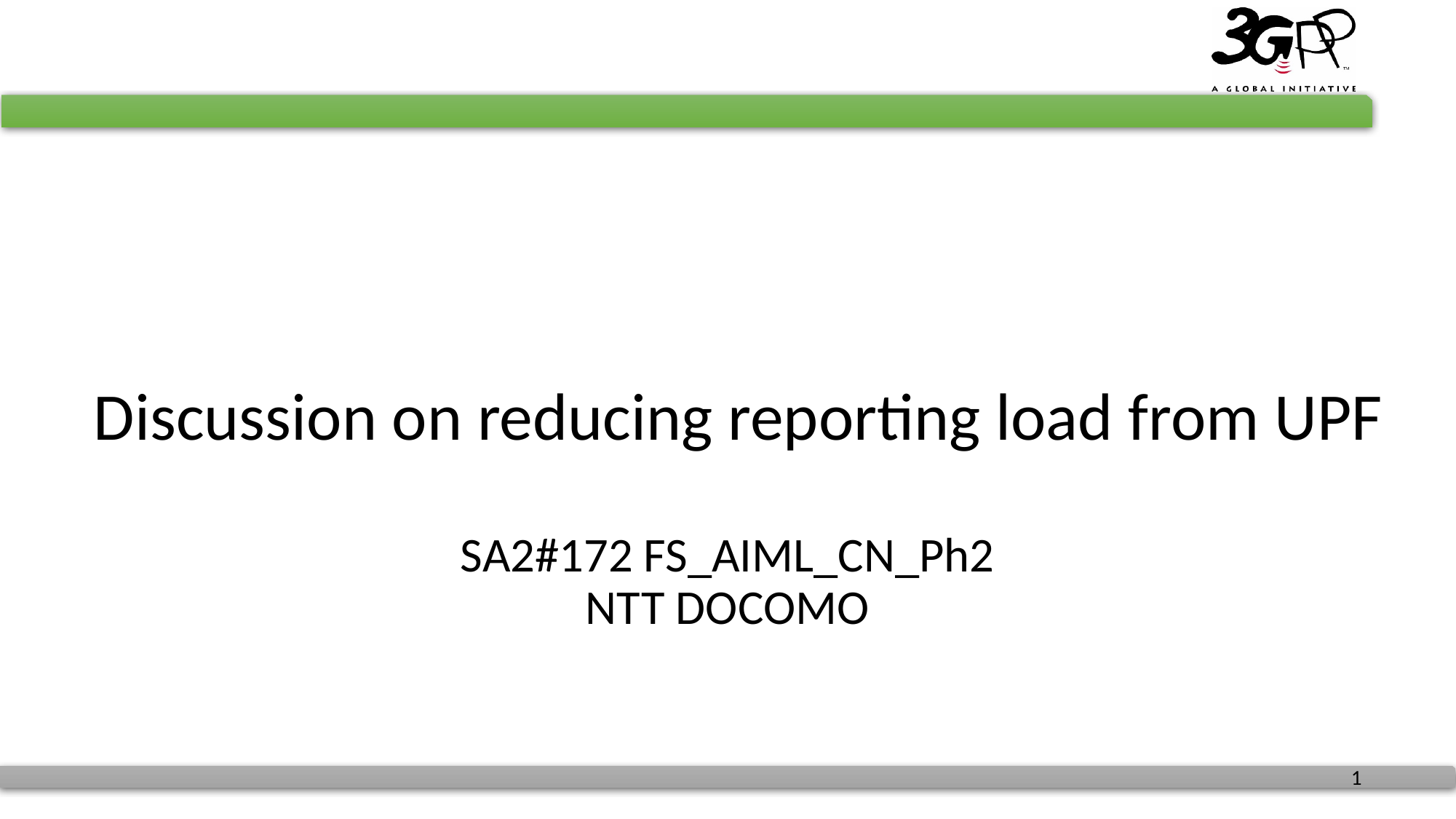

# Discussion on reducing reporting load from UPF
SA2#172 FS_AIML_CN_Ph2
NTT DOCOMO